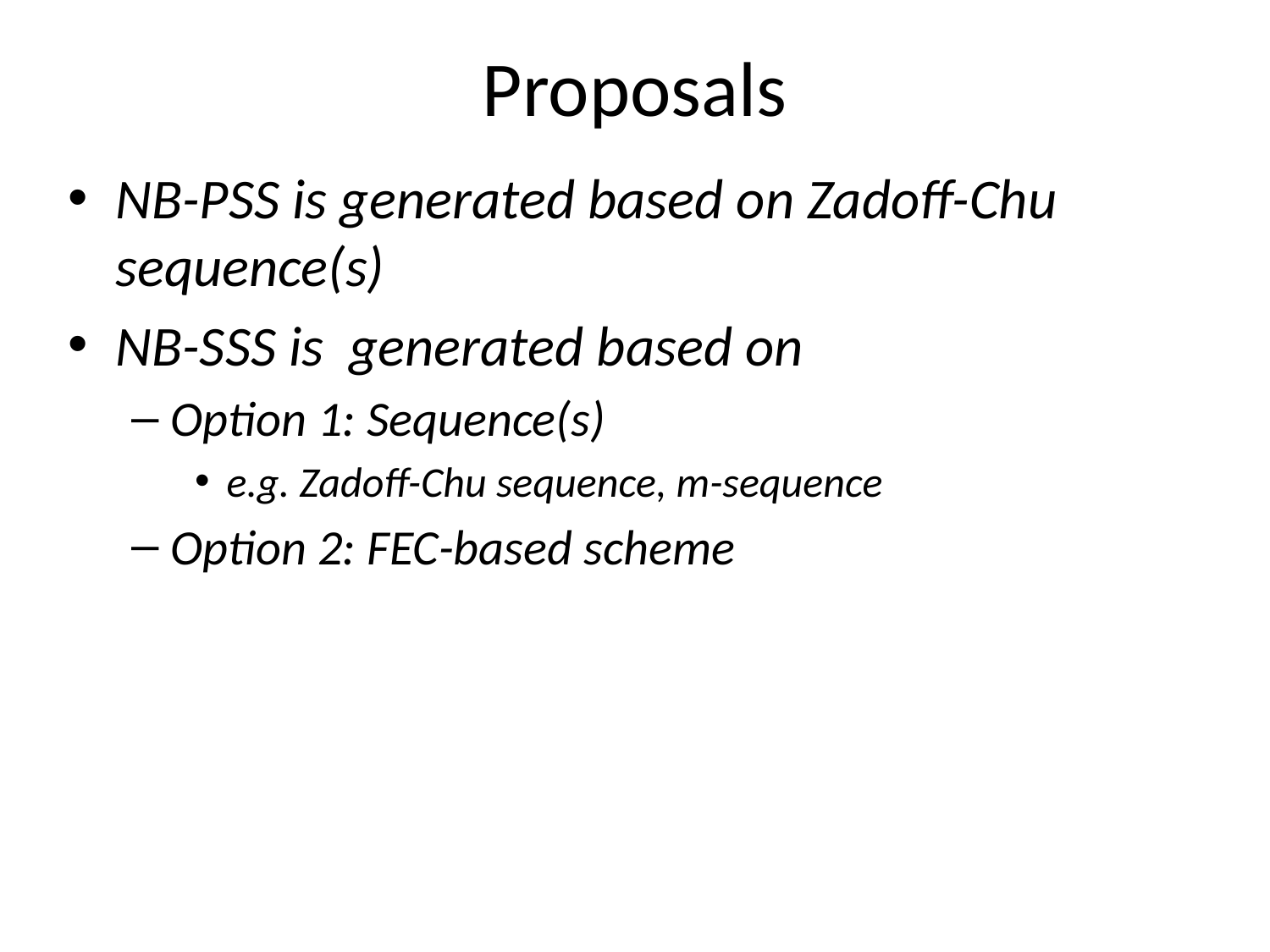

# Proposals
NB-PSS is generated based on Zadoff-Chu sequence(s)
NB-SSS is  generated based on
Option 1: Sequence(s)
e.g. Zadoff-Chu sequence, m-sequence
Option 2: FEC-based scheme